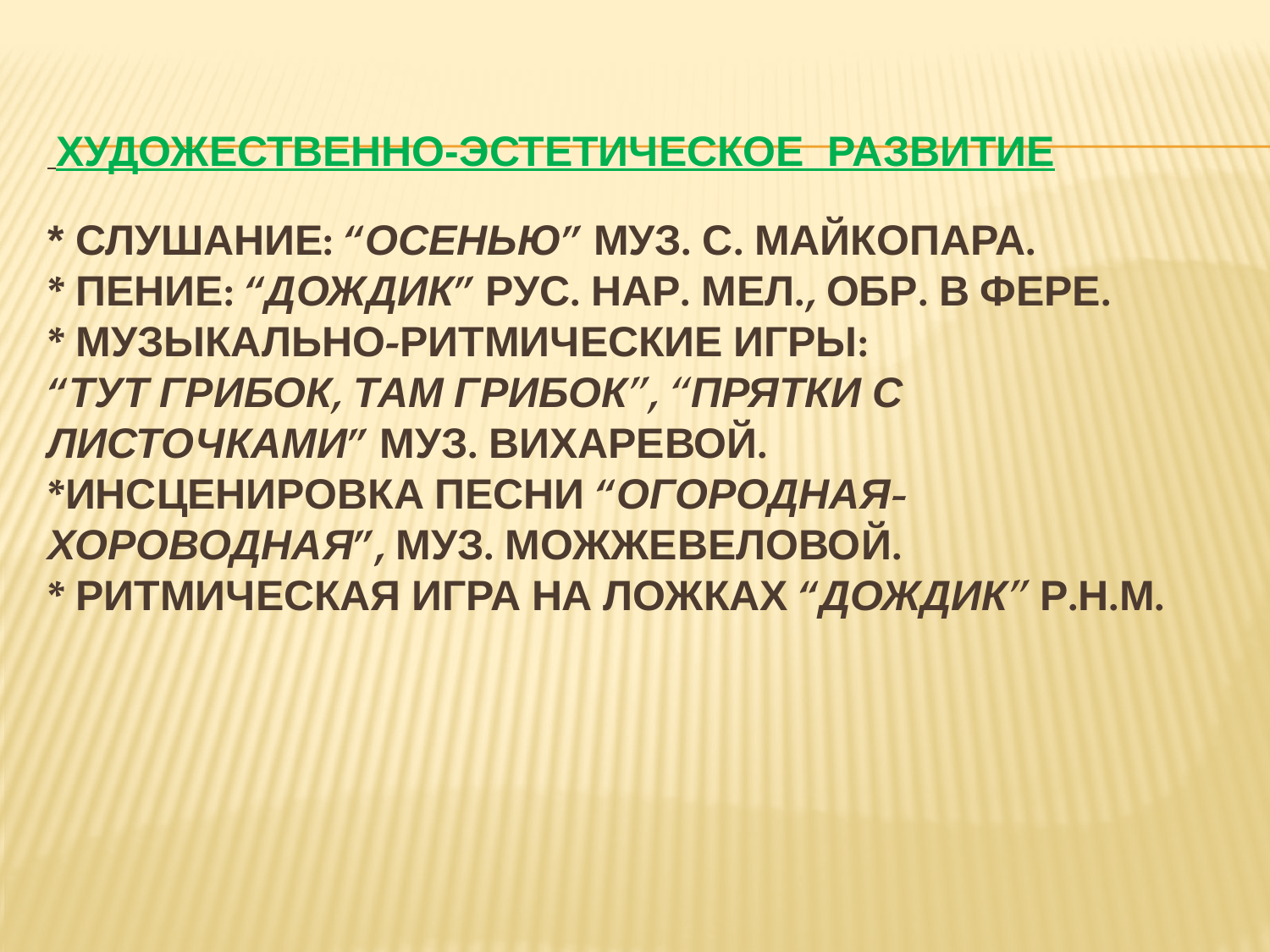

# Художественно-эстетическое  развитие * Слушание: “Осенью” муз. С. Майкопара. * Пение: “Дождик” рус. нар. мел., обр. В Фере. * Музыкально-ритмические игры: “Тут грибок, там грибок”, “Прятки с листочками” муз. Вихаревой.  *Инсценировка песни “Огородная-хороводная”, муз. Можжевеловой. * Ритмическая игра на ложках “Дождик” р.н.м.